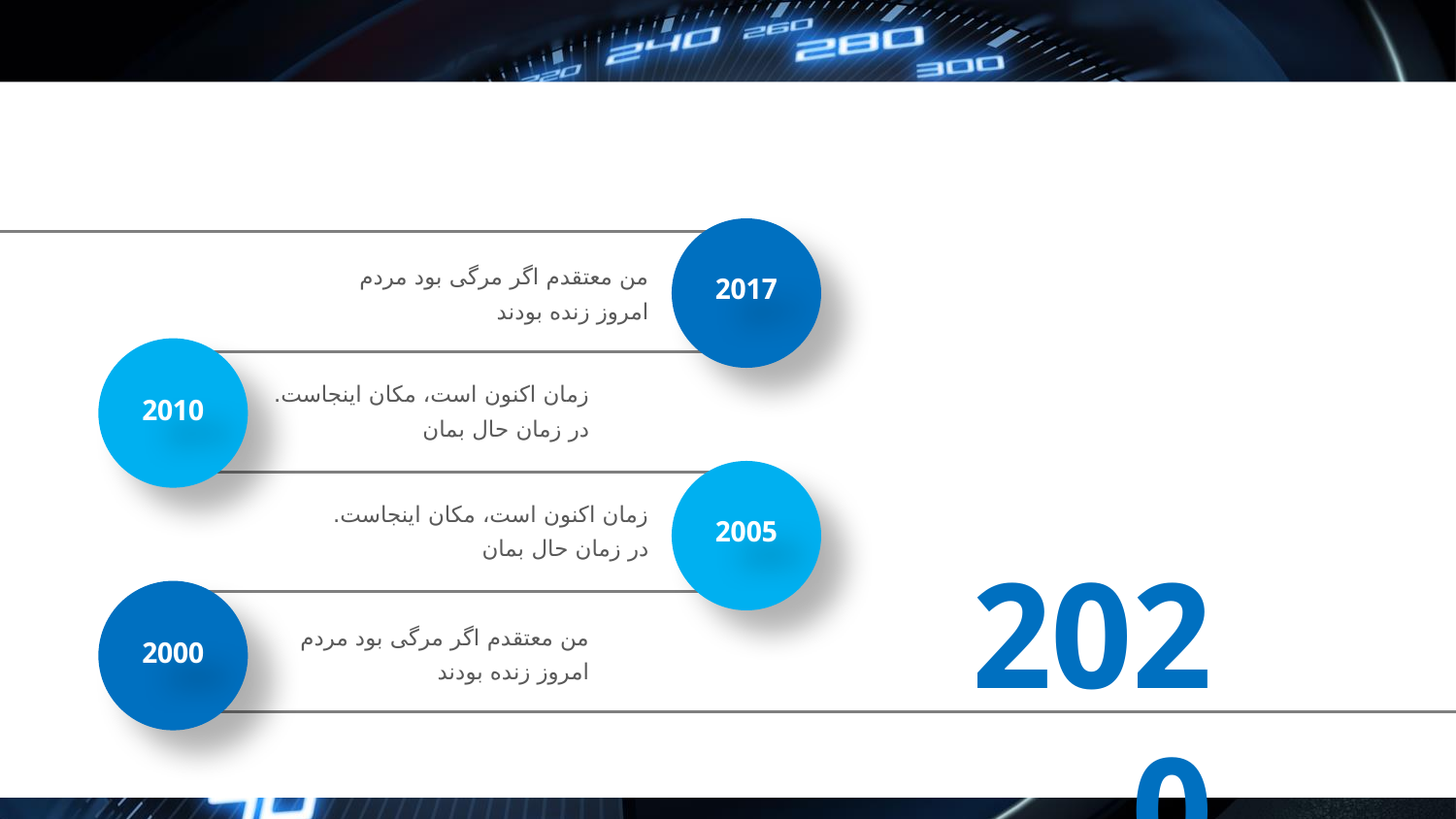

#

2017
من معتقدم اگر مرگی بود مردم امروز زنده بودند

2010
زمان اکنون است، مکان اینجاست. در زمان حال بمان

2005
زمان اکنون است، مکان اینجاست. در زمان حال بمان
2020

2000
من معتقدم اگر مرگی بود مردم امروز زنده بودند